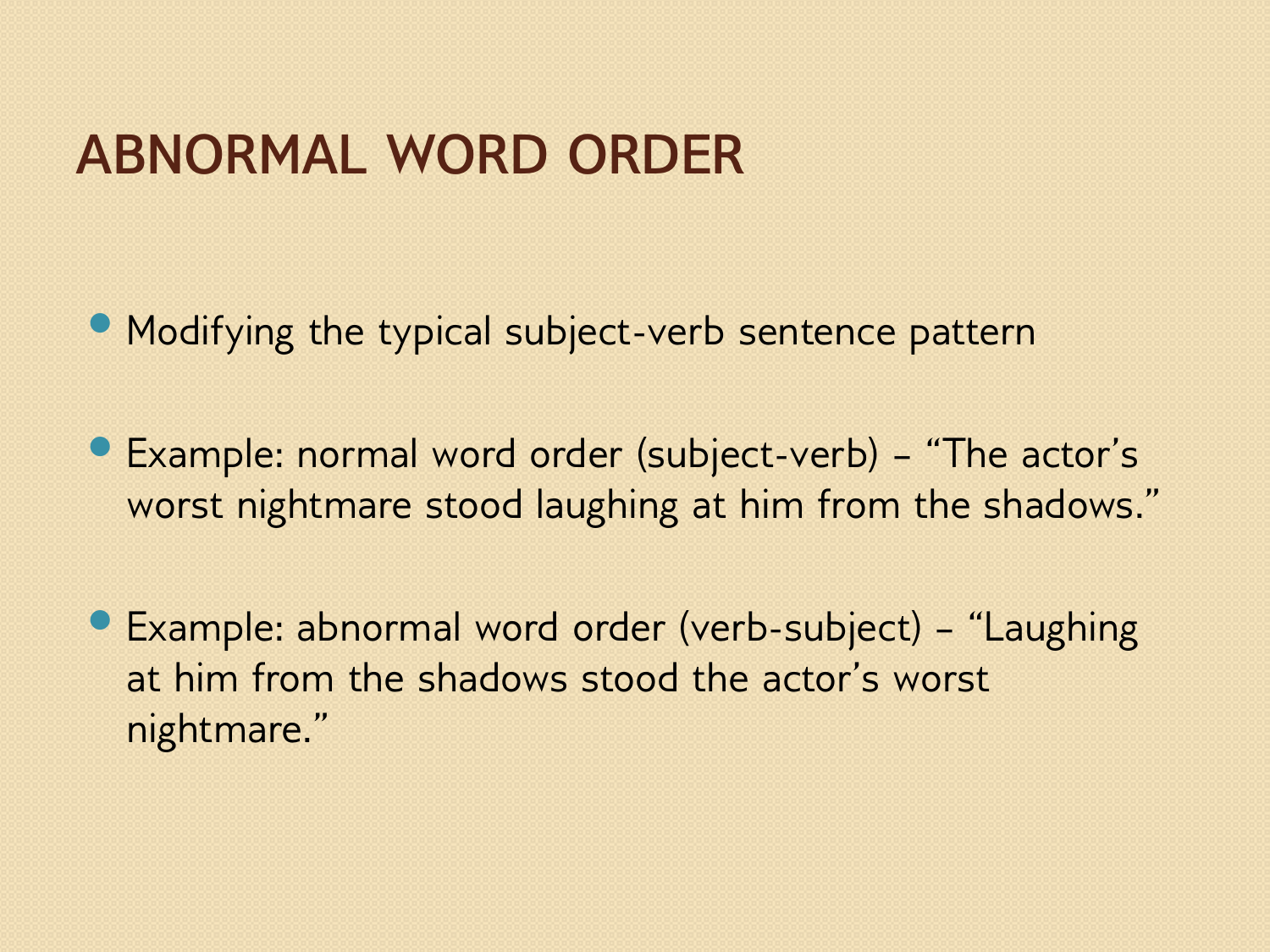

# Abnormal Word order

Modifying the typical subject-verb sentence pattern

Example: normal word order (subject-verb) – “The actor’s worst nightmare stood laughing at him from the shadows.”

Example: abnormal word order (verb-subject) – “Laughing at him from the shadows stood the actor’s worst nightmare.”